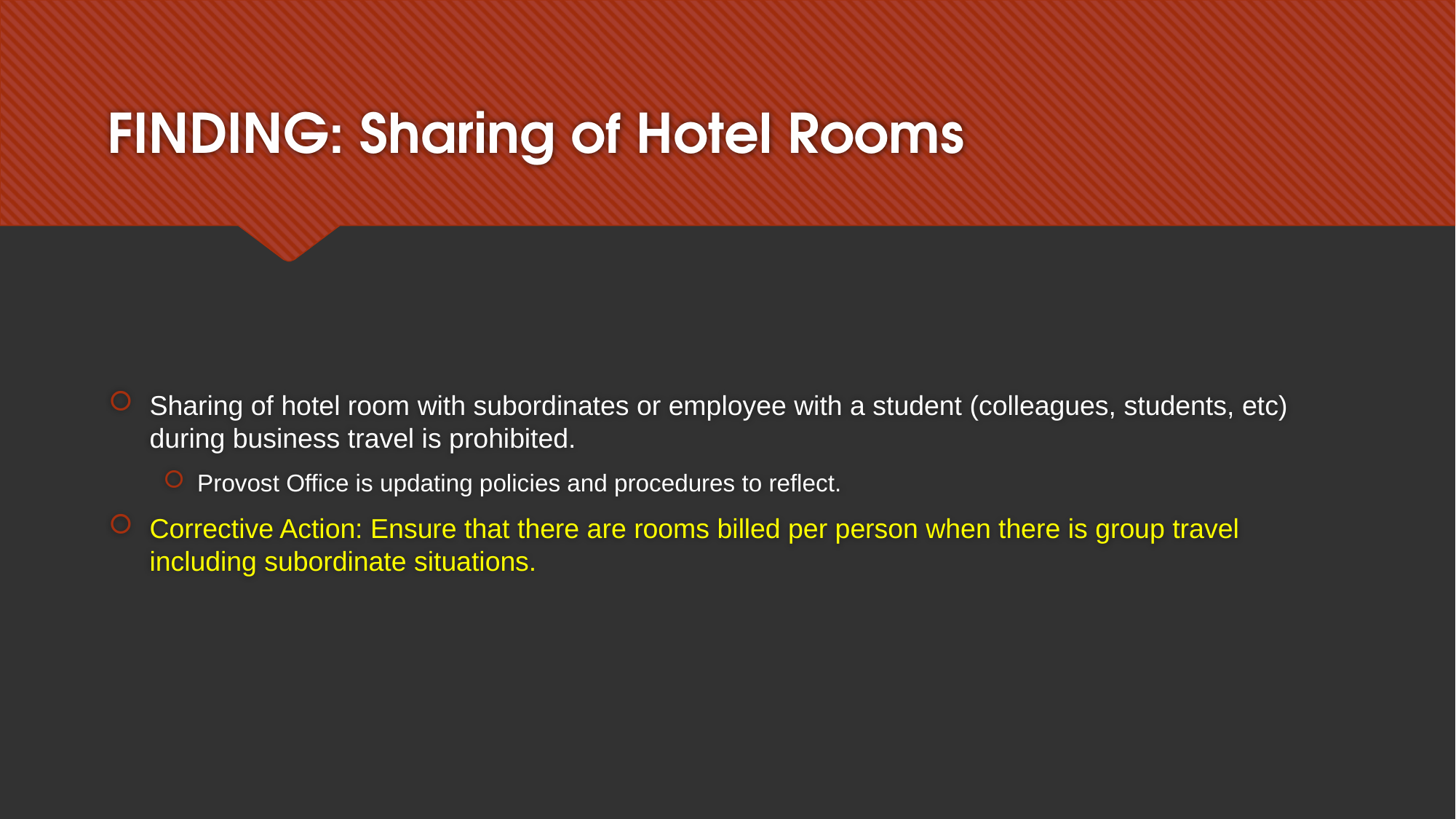

# FINDING: Sharing of Hotel Rooms

Sharing of hotel room with subordinates or employee with a student (colleagues, students, etc) during business travel is prohibited.
Provost Office is updating policies and procedures to reflect.
Corrective Action: Ensure that there are rooms billed per person when there is group travel including subordinate situations.